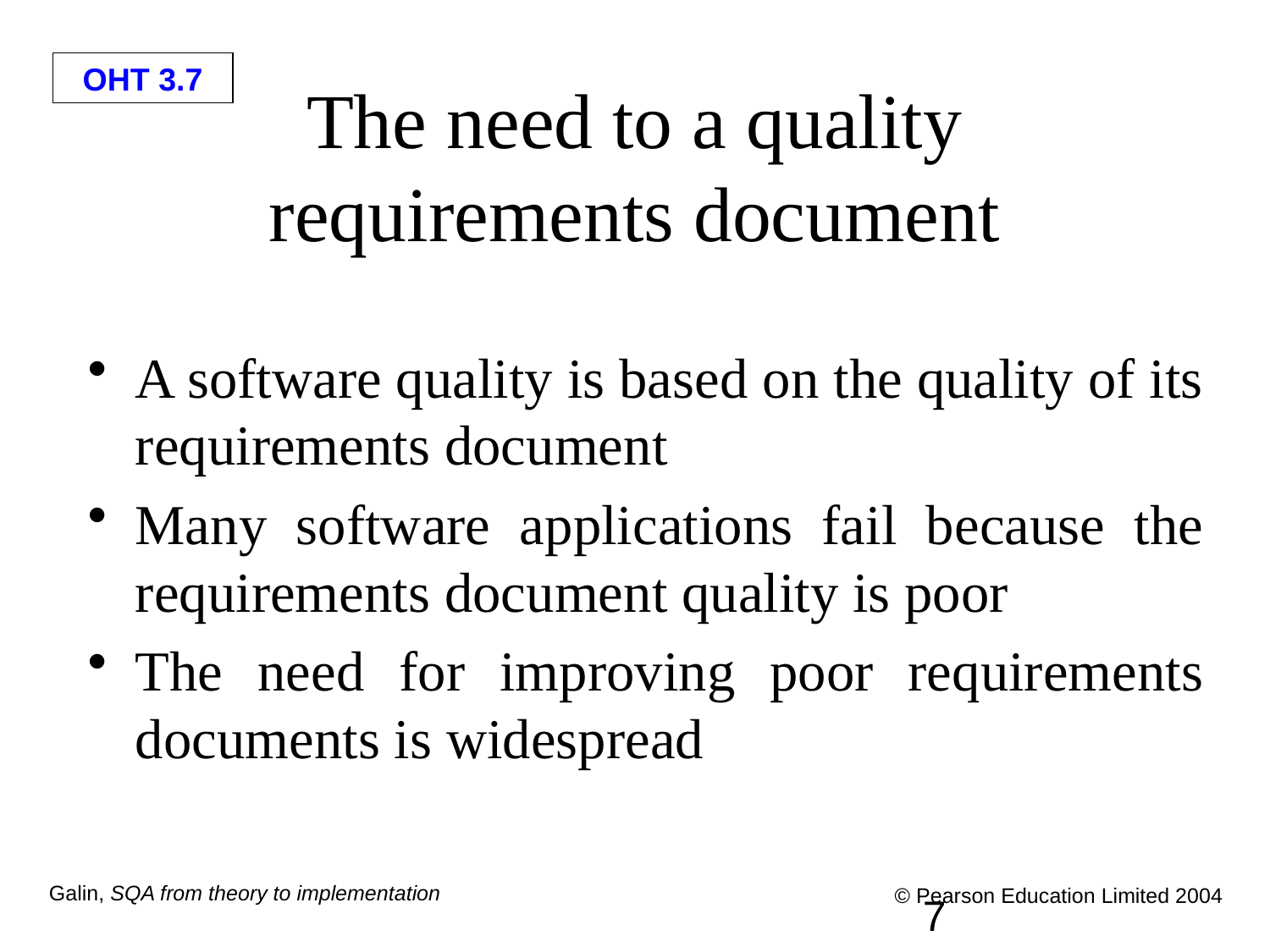

# The need to a quality requirements document

A software quality is based on the quality of its requirements document
Many software applications fail because the requirements document quality is poor
The need for improving poor requirements documents is widespread

7